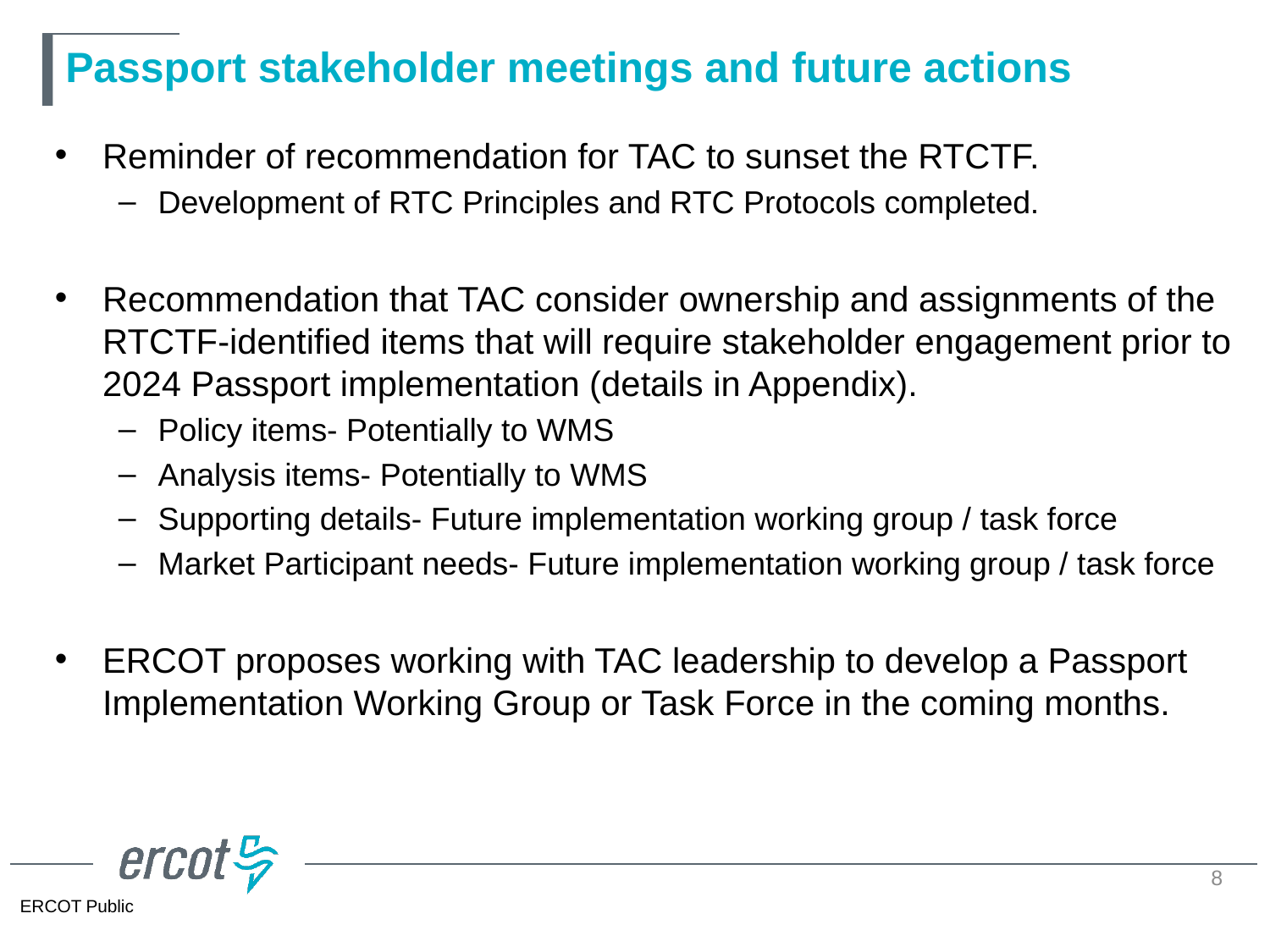

# Passport stakeholder meetings and future actions
Reminder of recommendation for TAC to sunset the RTCTF.
Development of RTC Principles and RTC Protocols completed.

Recommendation that TAC consider ownership and assignments of the RTCTF-identified items that will require stakeholder engagement prior to 2024 Passport implementation (details in Appendix).
Policy items- Potentially to WMS
Analysis items- Potentially to WMS
Supporting details- Future implementation working group / task force
Market Participant needs- Future implementation working group / task force

ERCOT proposes working with TAC leadership to develop a Passport Implementation Working Group or Task Force in the coming months.

8